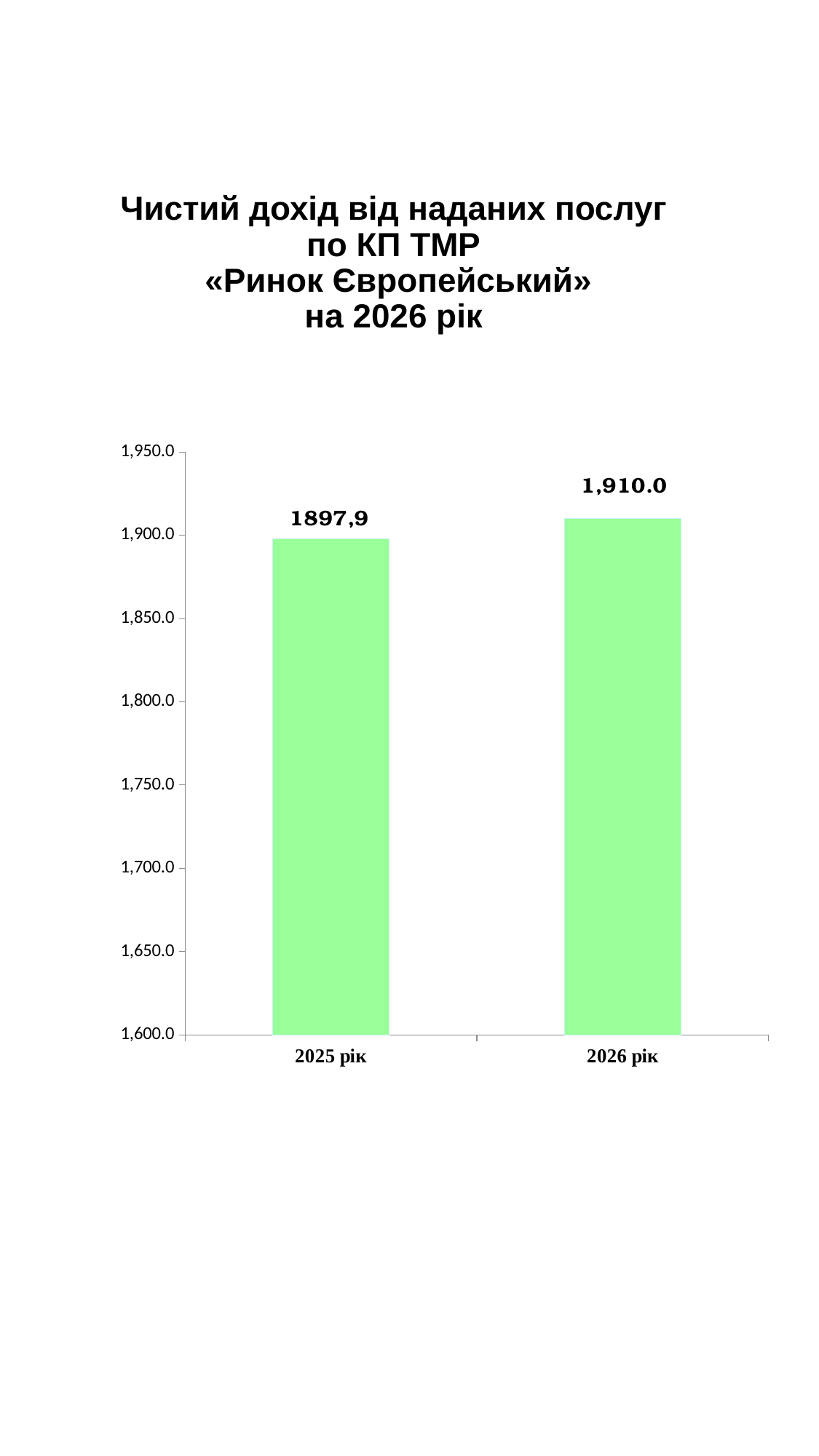

# Чистий дохід від наданих послуг по КП ТМР «Ринок Європейський» на 2026 рік

### Chart

| Category |  |
|---|---|
| 2025 рік | 1897.9 |
| 2026 рік | 1910.0 |